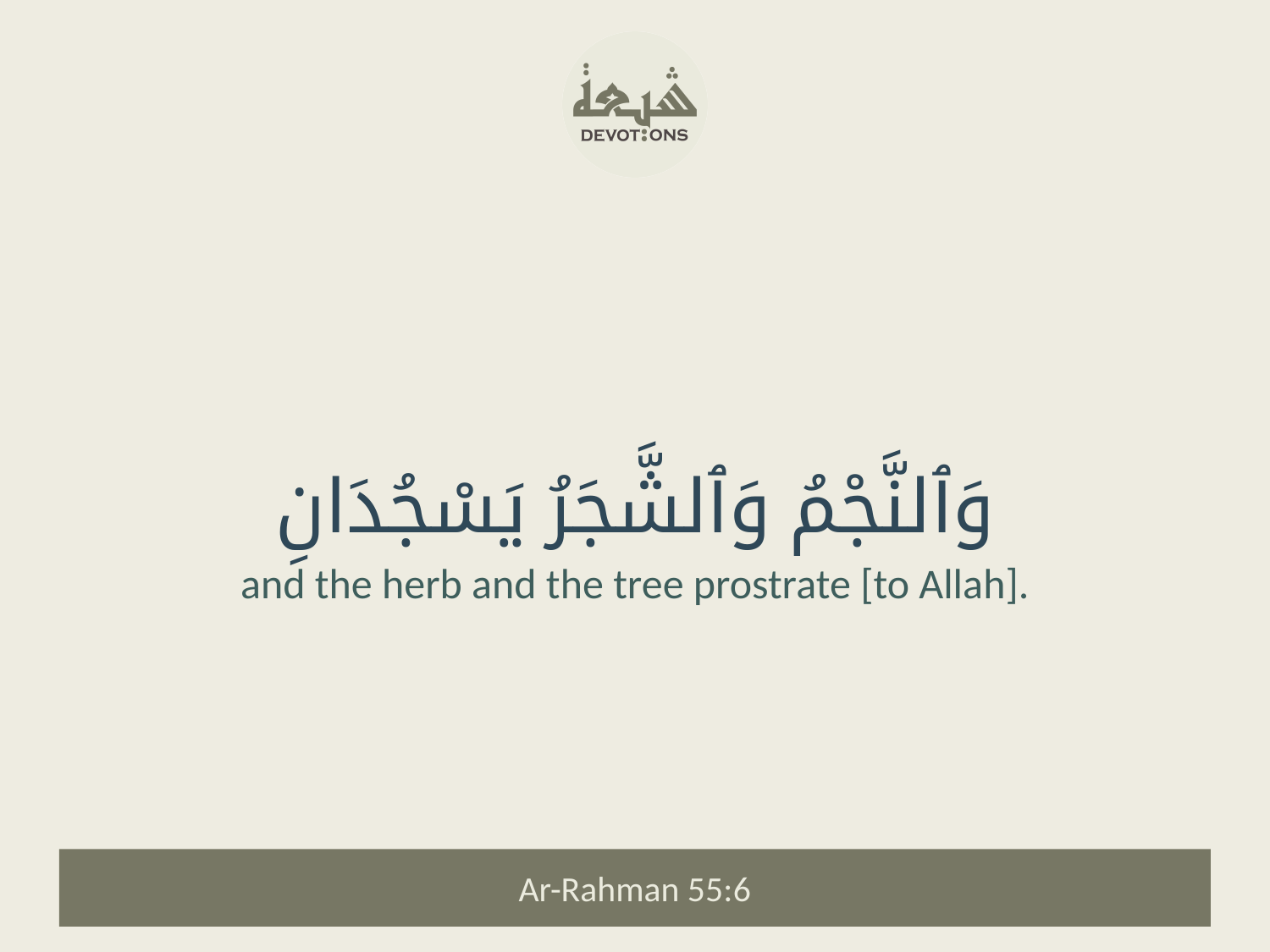

وَٱلنَّجْمُ وَٱلشَّجَرُ يَسْجُدَانِ
and the herb and the tree prostrate [to Allah].
Ar-Rahman 55:6